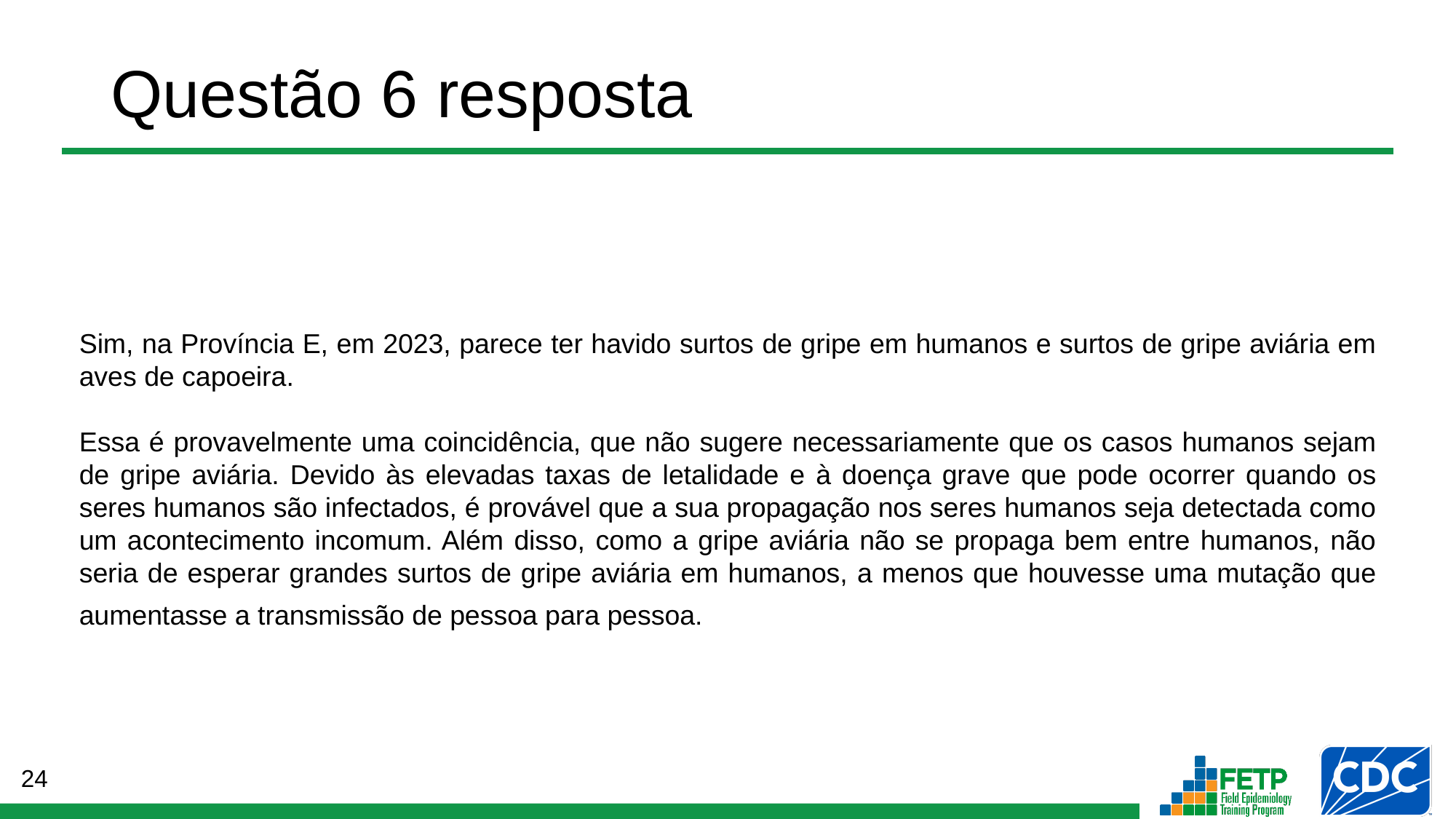

# Questão 6 resposta
Sim, na Província E, em 2023, parece ter havido surtos de gripe em humanos e surtos de gripe aviária em aves de capoeira.

Essa é provavelmente uma coincidência, que não sugere necessariamente que os casos humanos sejam de gripe aviária. Devido às elevadas taxas de letalidade e à doença grave que pode ocorrer quando os seres humanos são infectados, é provável que a sua propagação nos seres humanos seja detectada como um acontecimento incomum. Além disso, como a gripe aviária não se propaga bem entre humanos, não seria de esperar grandes surtos de gripe aviária em humanos, a menos que houvesse uma mutação que aumentasse a transmissão de pessoa para pessoa.